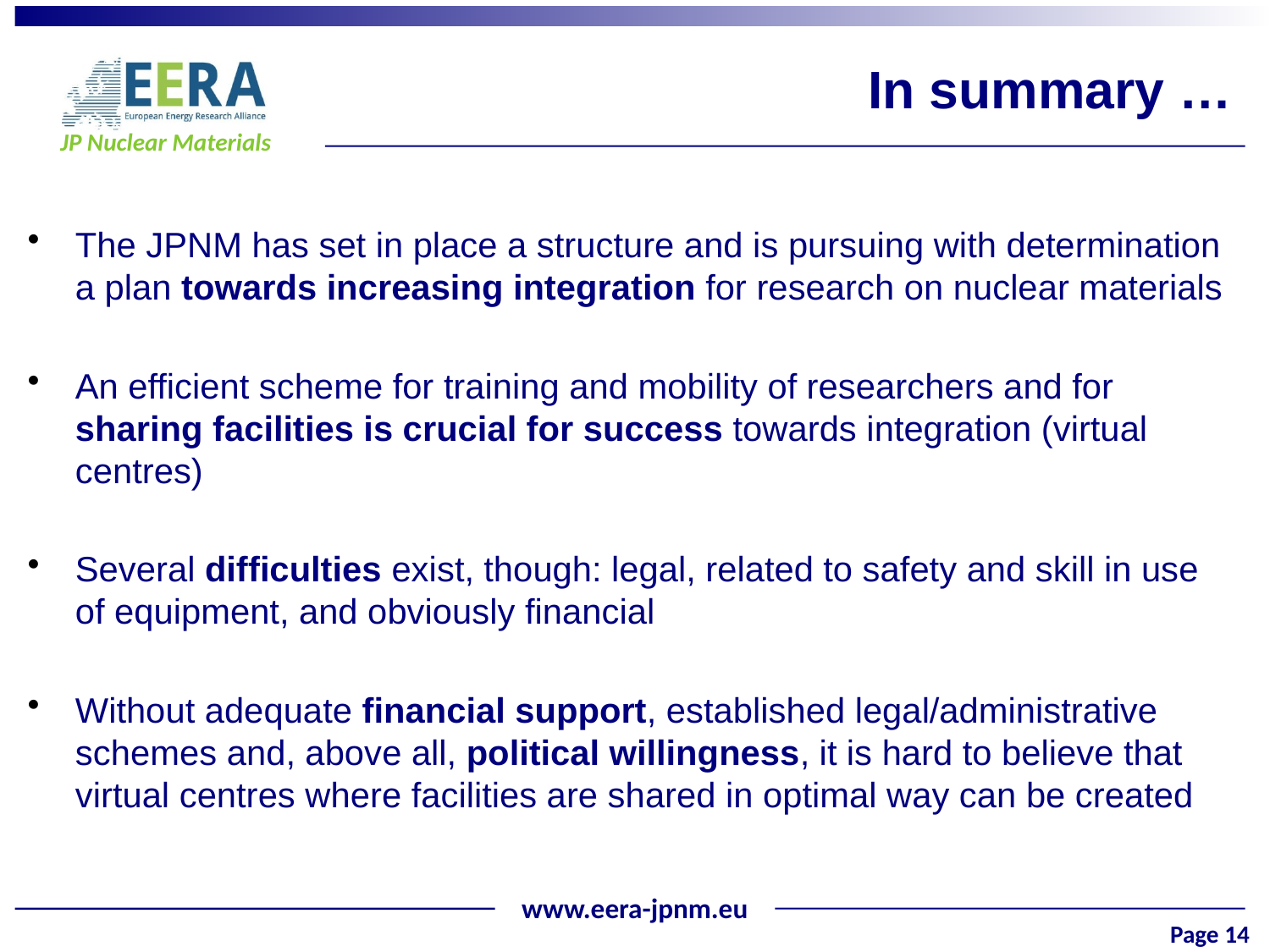

# In summary …
The JPNM has set in place a structure and is pursuing with determination a plan towards increasing integration for research on nuclear materials

An efficient scheme for training and mobility of researchers and for sharing facilities is crucial for success towards integration (virtual centres)

Several difficulties exist, though: legal, related to safety and skill in use of equipment, and obviously financial

Without adequate financial support, established legal/administrative schemes and, above all, political willingness, it is hard to believe that virtual centres where facilities are shared in optimal way can be created